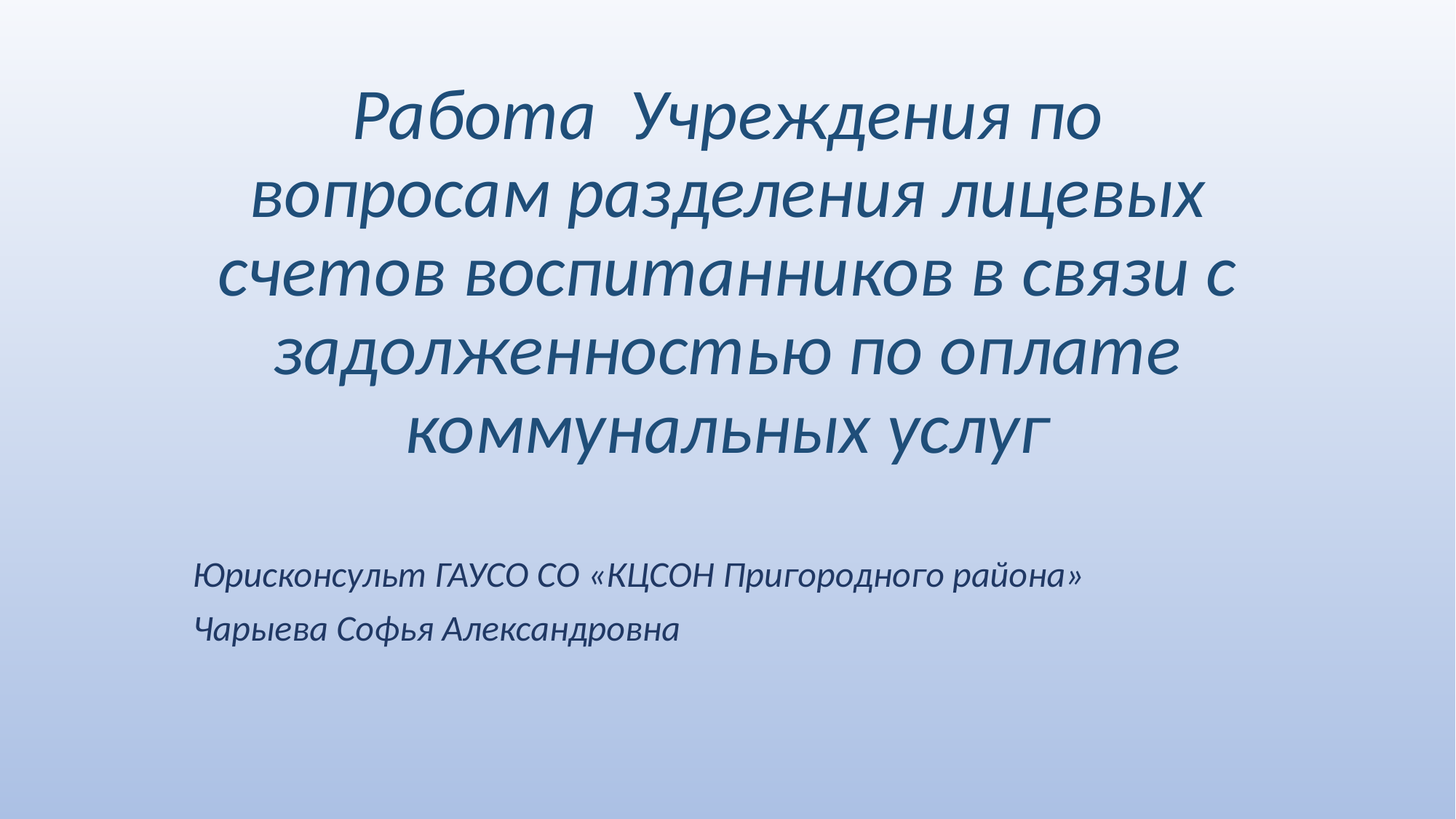

# Работа  Учреждения по вопросам разделения лицевых счетов воспитанников в связи с задолженностью по оплате коммунальных услуг
Юрисконсульт ГАУСО СО «КЦСОН Пригородного района»
Чарыева Софья Александровна